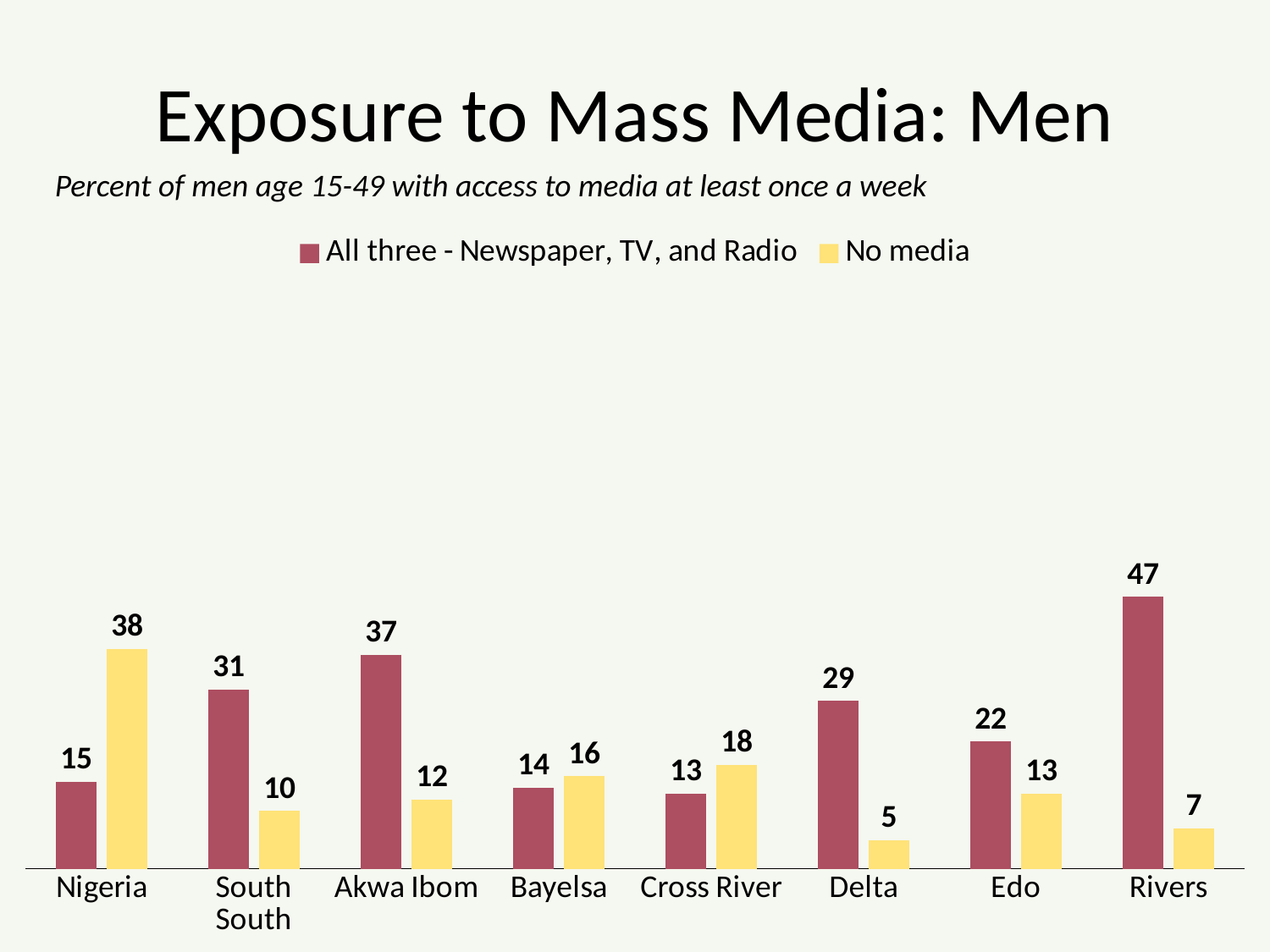

# Exposure to Mass Media: Men
Percent of men age 15-49 with access to media at least once a week

### Chart

| Category | All three - Newspaper, TV, and Radio | No media |
|---|---|---|
| Nigeria | 15.0 | 38.0 |
| South South | 31.0 | 10.0 |
| Akwa Ibom | 37.0 | 12.0 |
| Bayelsa | 14.0 | 16.0 |
| Cross River | 13.0 | 18.0 |
| Delta | 29.0 | 5.0 |
| Edo | 22.0 | 13.0 |
| Rivers | 47.0 | 7.0 |